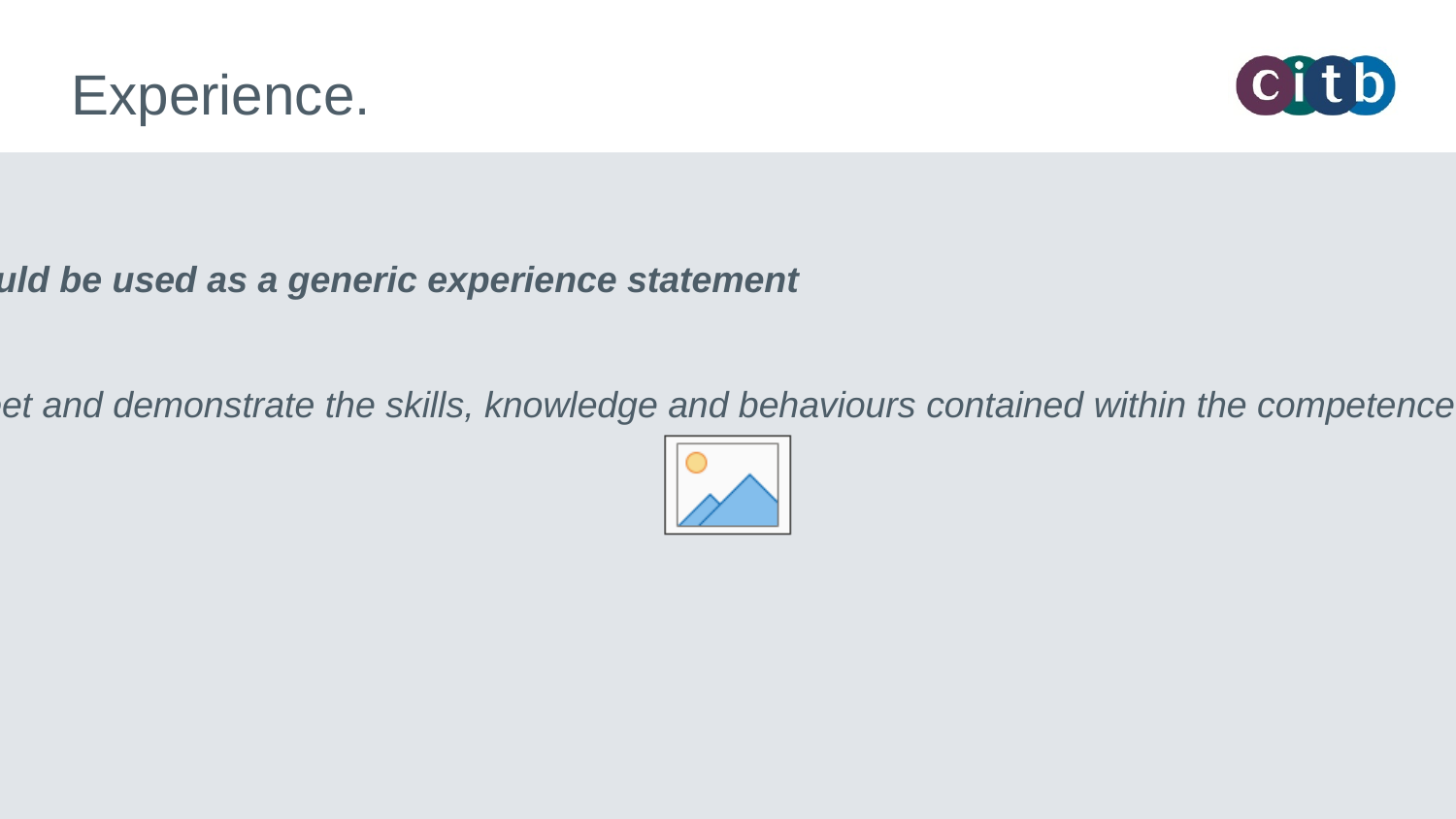

# Experience.
Option 3.

The following statement could be used as a generic experience statement

“…Consistently be able to meet and demonstrate the skills, knowledge and behaviours contained within the competence framework in the workplace”.